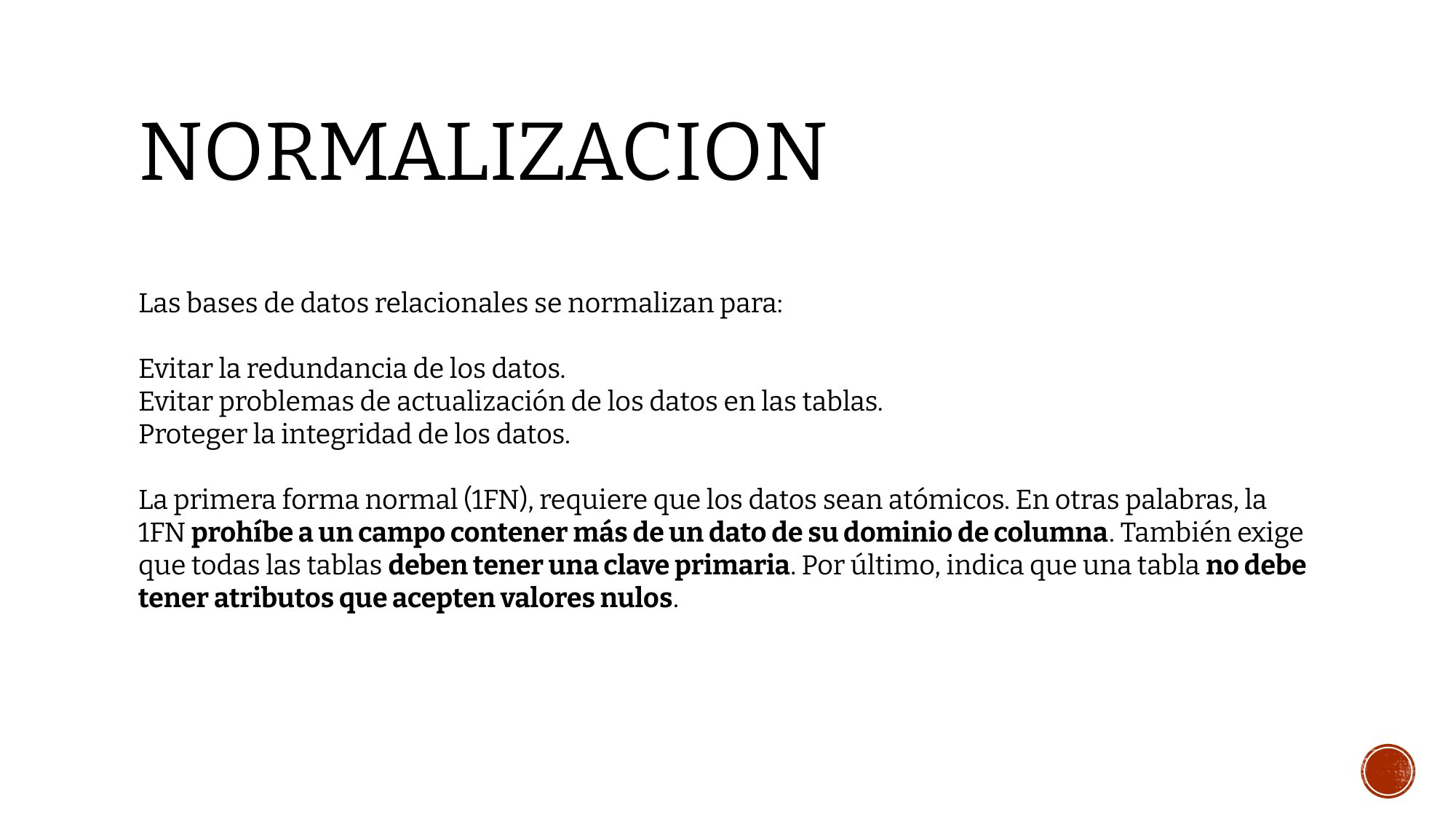

# Normalizacion
Las bases de datos relacionales se normalizan para:
Evitar la redundancia de los datos.
Evitar problemas de actualización de los datos en las tablas.
Proteger la integridad de los datos.

La primera forma normal (1FN), requiere que los datos sean atómicos. En otras palabras, la 1FN prohíbe a un campo contener más de un dato de su dominio de columna. También exige que todas las tablas deben tener una clave primaria. Por último, indica que una tabla no debe tener atributos que acepten valores nulos.